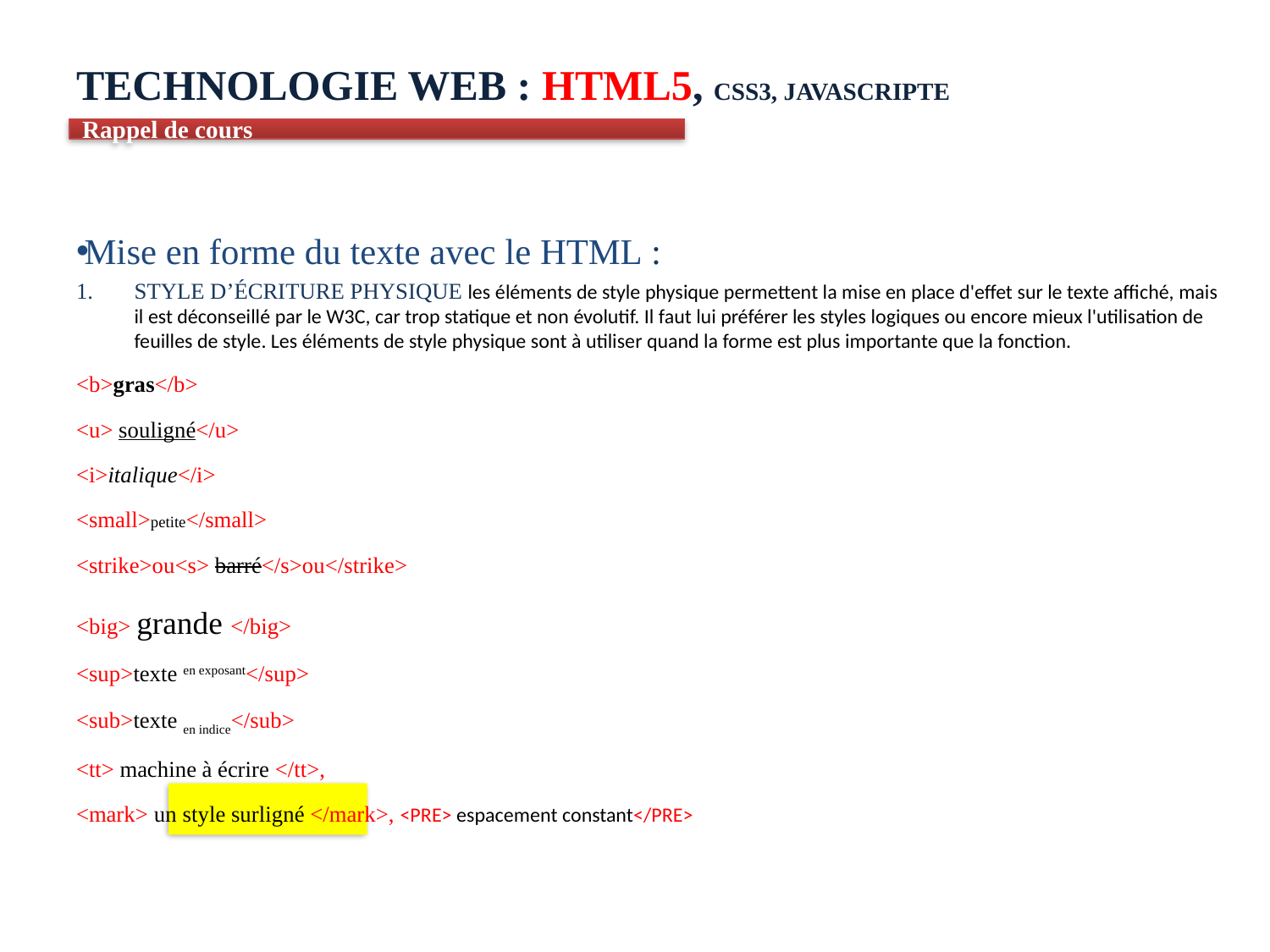

# TECHNOLOGIE WEB : HTML5, CSS3, JAVASCRIPTE
Rappel de cours
Mise en forme du texte avec le HTML :
Style d’écriture physique les éléments de style physique permettent la mise en place d'effet sur le texte affiché, mais il est déconseillé par le W3C, car trop statique et non évolutif. Il faut lui préférer les styles logiques ou encore mieux l'utilisation de feuilles de style. Les éléments de style physique sont à utiliser quand la forme est plus importante que la fonction.
<b>gras</b>
<u> souligné</u>
<i>italique</i>
<small>petite</small>
<strike>ou<s> barré</s>ou</strike>
<big> grande </big>
<sup>texte en exposant</sup>
<sub>texte en indice</sub>
<tt> machine à écrire </tt>,
<mark> un style surligné </mark>, <PRE> espacement constant</PRE>